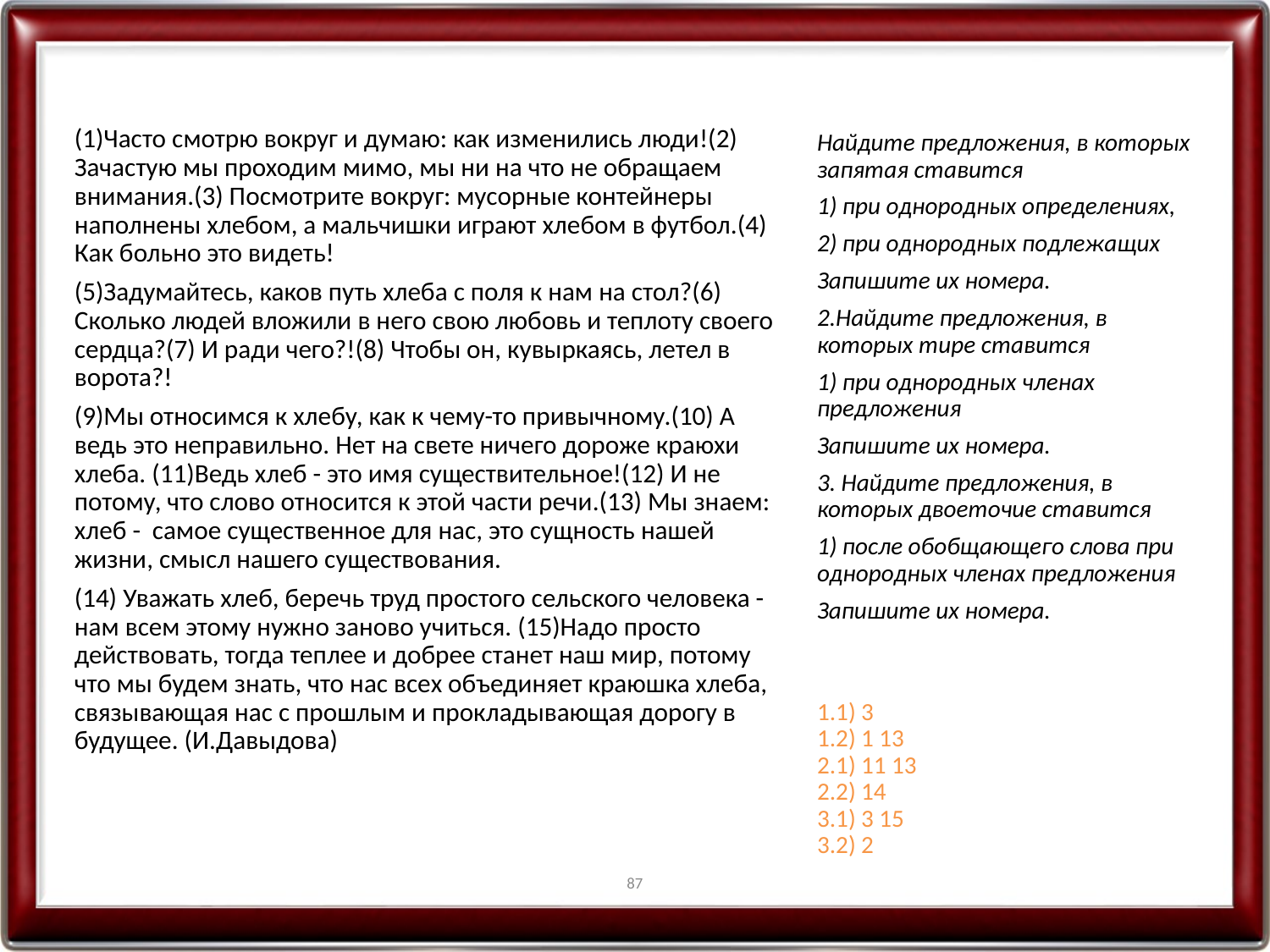

(1)Часто смотрю вокруг и думаю: как изменились люди!(2) Зачастую мы проходим мимо, мы ни на что не обращаем внимания.(3) Посмотрите вокруг: мусорные контейнеры наполнены хлебом, а мальчишки играют хлебом в футбол.(4) Как больно это видеть!
(5)Задумайтесь, каков путь хлеба с поля к нам на стол?(6) Сколько людей вложили в него свою любовь и теплоту своего сердца?(7) И ради чего?!(8) Чтобы он, кувыркаясь, летел в ворота?!
(9)Мы относимся к хлебу, как к чему-то привычному.(10) А ведь это неправильно. Нет на свете ничего дороже краюхи хлеба. (11)Ведь хлеб - это имя существительное!(12) И не потому, что слово относится к этой части речи.(13) Мы знаем: хлеб -  самое существенное для нас, это сущность нашей жизни, смысл нашего существования.
(14) Уважать хлеб, беречь труд простого сельского человека - нам всем этому нужно заново учиться. (15)Надо просто действовать, тогда теплее и добрее станет наш мир, потому что мы будем знать, что нас всех объединяет краюшка хлеба, связывающая нас с прошлым и прокладывающая дорогу в будущее. (И.Давыдова)

Найдите предложения, в которых запятая ставится
1) при однородных определениях,
2) при однородных подлежащих
Запишите их номера.
2.Найдите предложения, в которых тире ставится
1) при однородных членах предложения
Запишите их номера.
3. Найдите предложения, в которых двоеточие ставится
1) после обобщающего слова при однородных членах предложения
Запишите их номера.
1.1) 3
1.2) 1 13
2.1) 11 13
2.2) 14
3.1) 3 15
3.2) 2
87